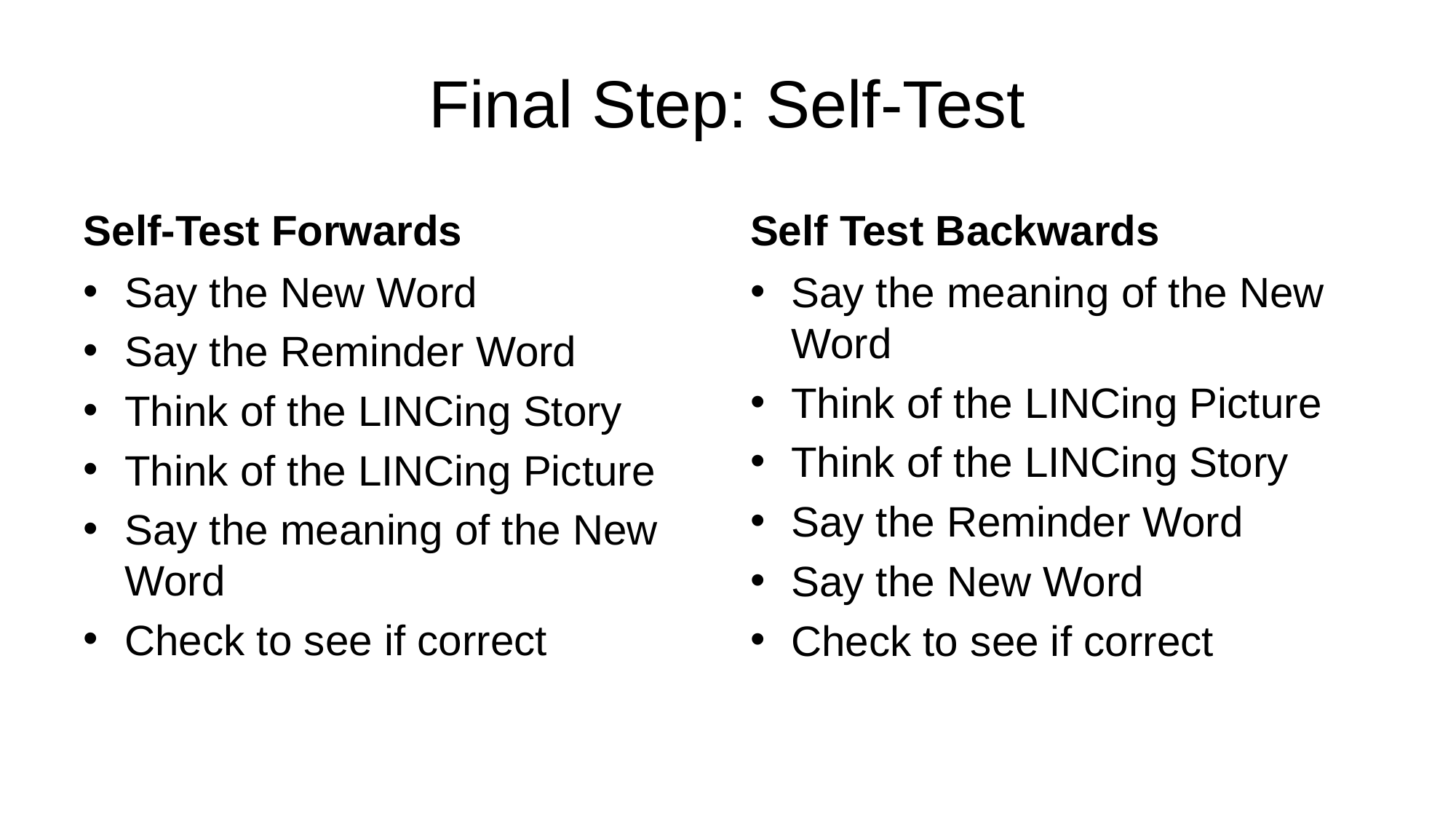

# Final Step: Self-Test
Self-Test Forwards
Self Test Backwards
Say the New Word
Say the Reminder Word
Think of the LINCing Story
Think of the LINCing Picture
Say the meaning of the New Word
Check to see if correct
Say the meaning of the New Word
Think of the LINCing Picture
Think of the LINCing Story
Say the Reminder Word
Say the New Word
Check to see if correct